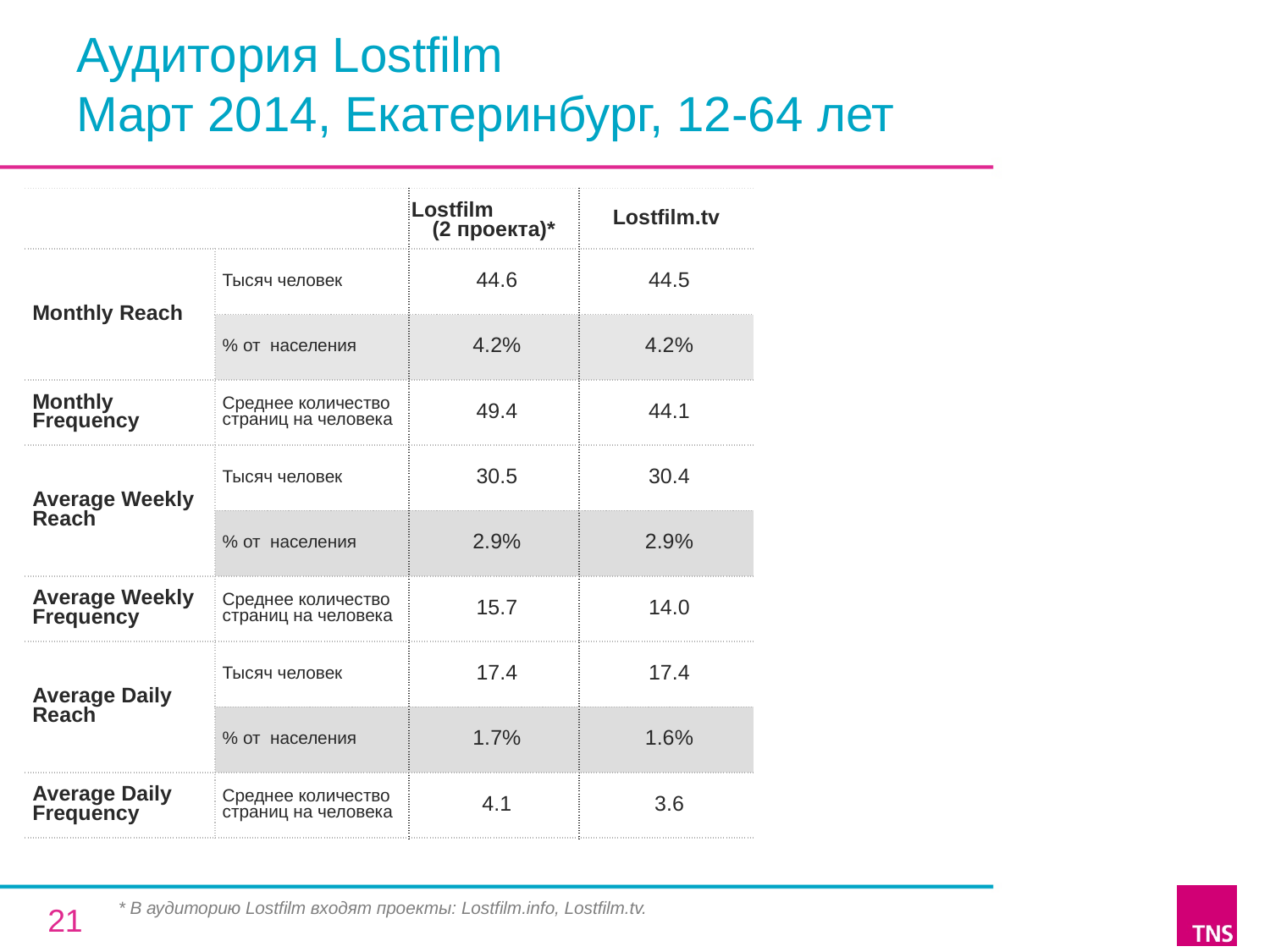

# Аудитория Lostfilm Март 2014, Екатеринбург, 12-64 лет
|  |  | Lostfilm (2 проекта)\* | Lostfilm.tv |
| --- | --- | --- | --- |
| Monthly Reach | Тысяч человек | 44.6 | 44.5 |
|  | % от населения | 4.2% | 4.2% |
| Monthly Frequency | Среднее количество страниц на человека | 49.4 | 44.1 |
| Average Weekly Reach | Тысяч человек | 30.5 | 30.4 |
|  | % от населения | 2.9% | 2.9% |
| Average Weekly Frequency | Среднее количество страниц на человека | 15.7 | 14.0 |
| Average Daily Reach | Тысяч человек | 17.4 | 17.4 |
|  | % от населения | 1.7% | 1.6% |
| Average Daily Frequency | Среднее количество страниц на человека | 4.1 | 3.6 |
* В аудиторию Lostfilm входят проекты: Lostfilm.info, Lostfilm.tv.
21